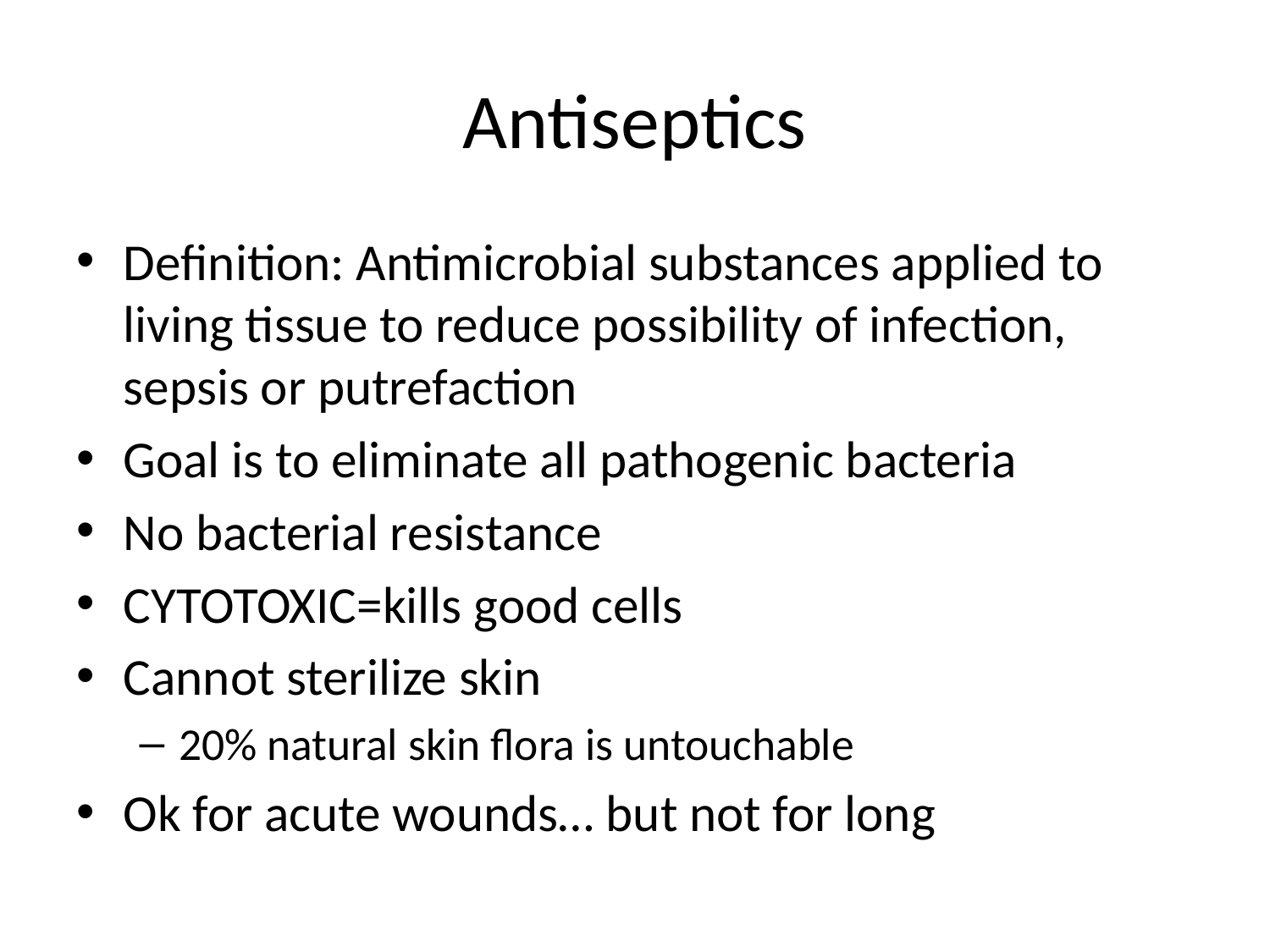

# Antiseptics
Definition: Antimicrobial substances applied to living tissue to reduce possibility of infection, sepsis or putrefaction
Goal is to eliminate all pathogenic bacteria
No bacterial resistance
CYTOTOXIC=kills good cells
Cannot sterilize skin
20% natural skin flora is untouchable
Ok for acute wounds… but not for long